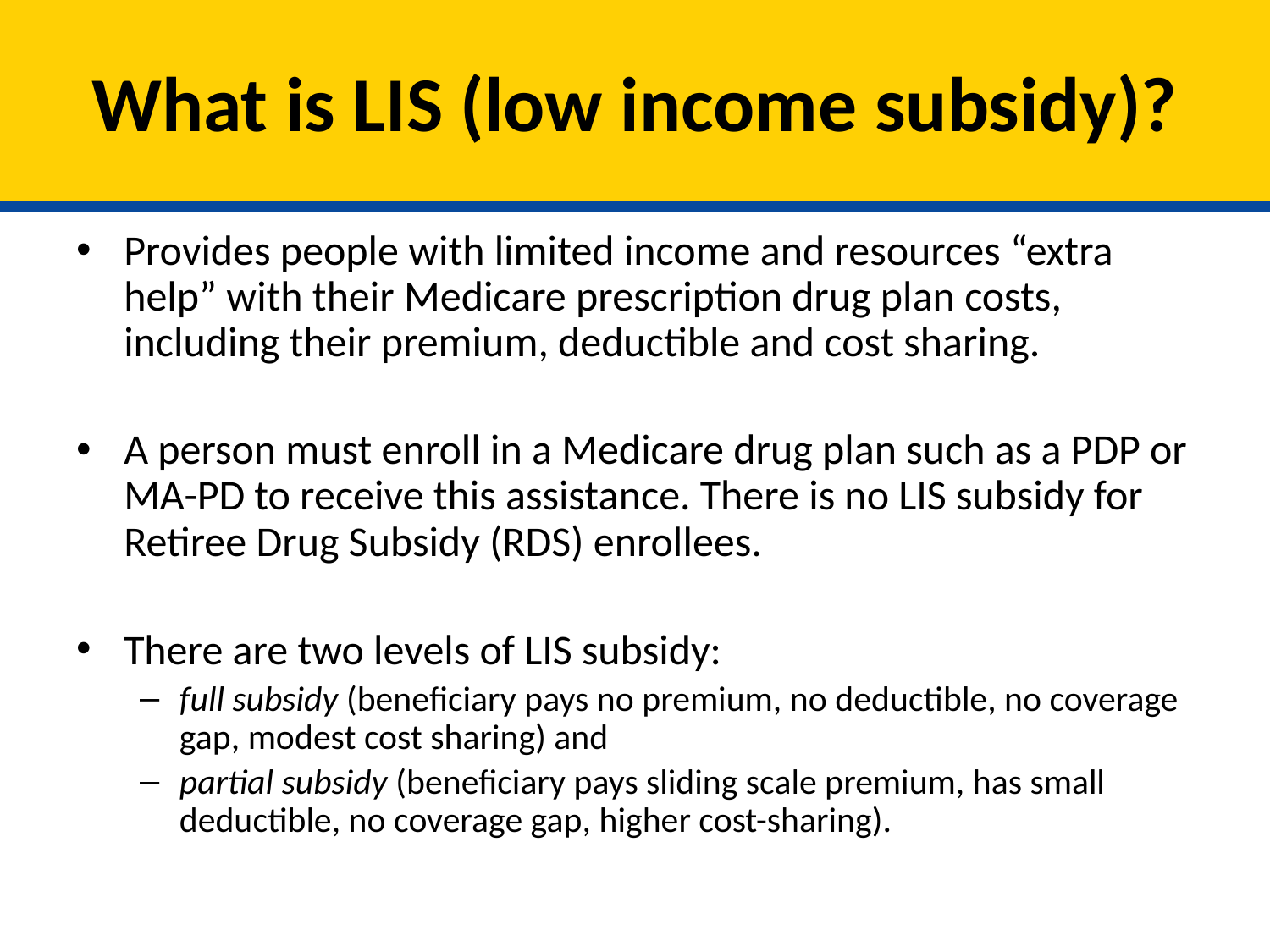

# What is LIS (low income subsidy)?
Provides people with limited income and resources “extra help” with their Medicare prescription drug plan costs, including their premium, deductible and cost sharing.

A person must enroll in a Medicare drug plan such as a PDP or MA-PD to receive this assistance. There is no LIS subsidy for Retiree Drug Subsidy (RDS) enrollees.

There are two levels of LIS subsidy:
full subsidy (beneficiary pays no premium, no deductible, no coverage gap, modest cost sharing) and
partial subsidy (beneficiary pays sliding scale premium, has small deductible, no coverage gap, higher cost-sharing).